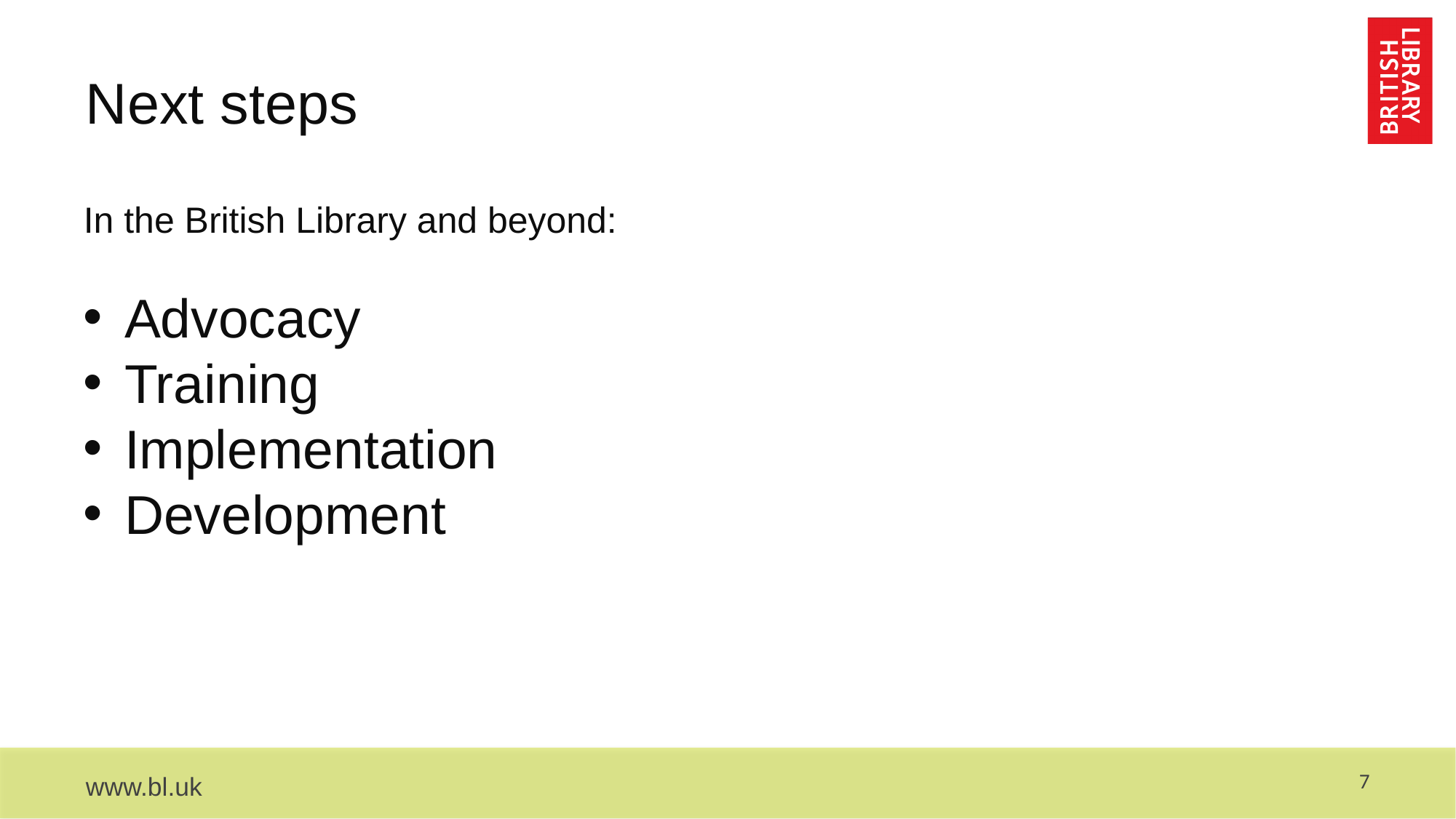

# Next steps
In the British Library and beyond:

Advocacy
Training
Implementation
Development

7